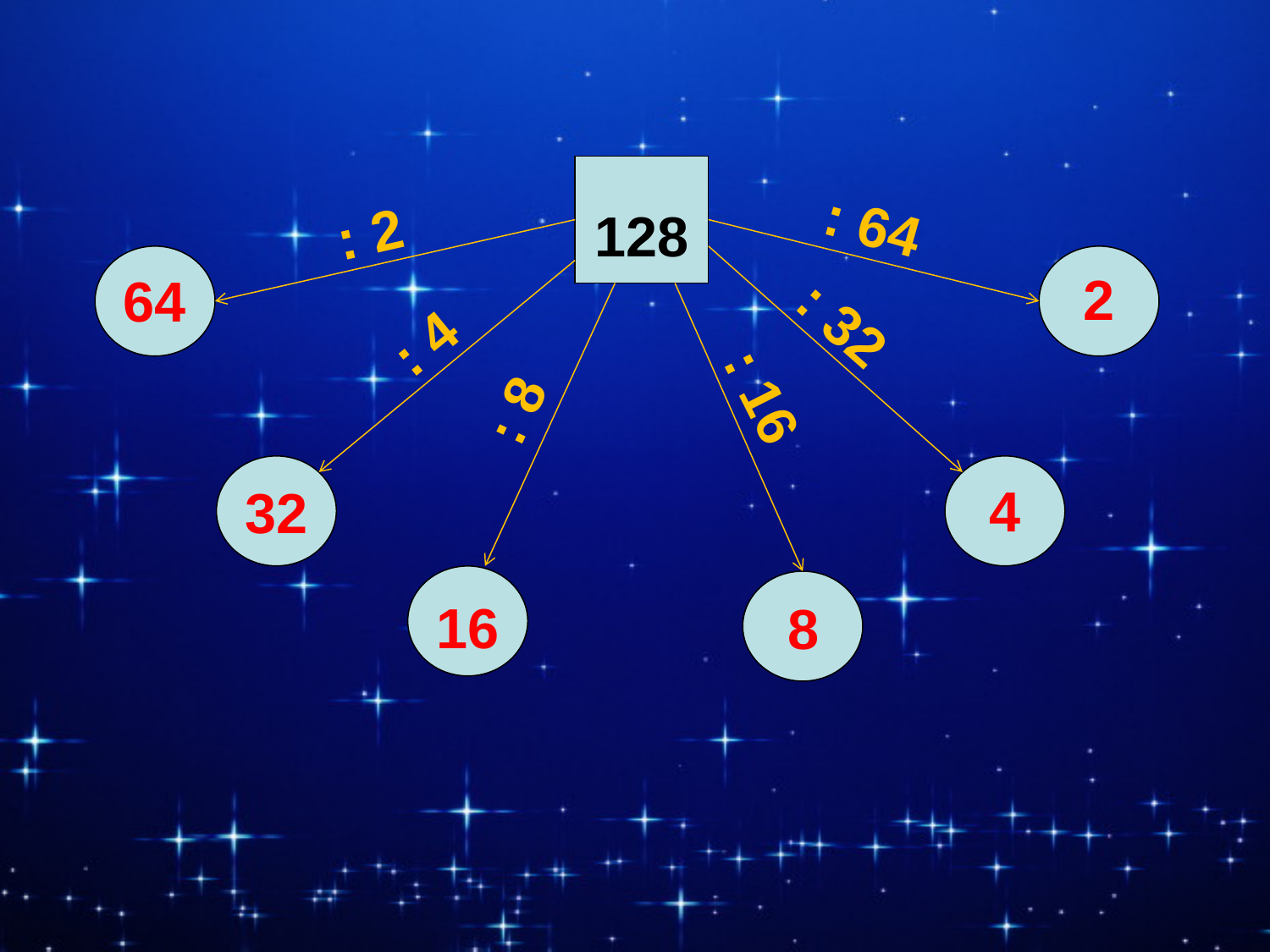

128
: 64
: 2

: 32
: 4
: 16
: 8

2
64
4
32
16
8